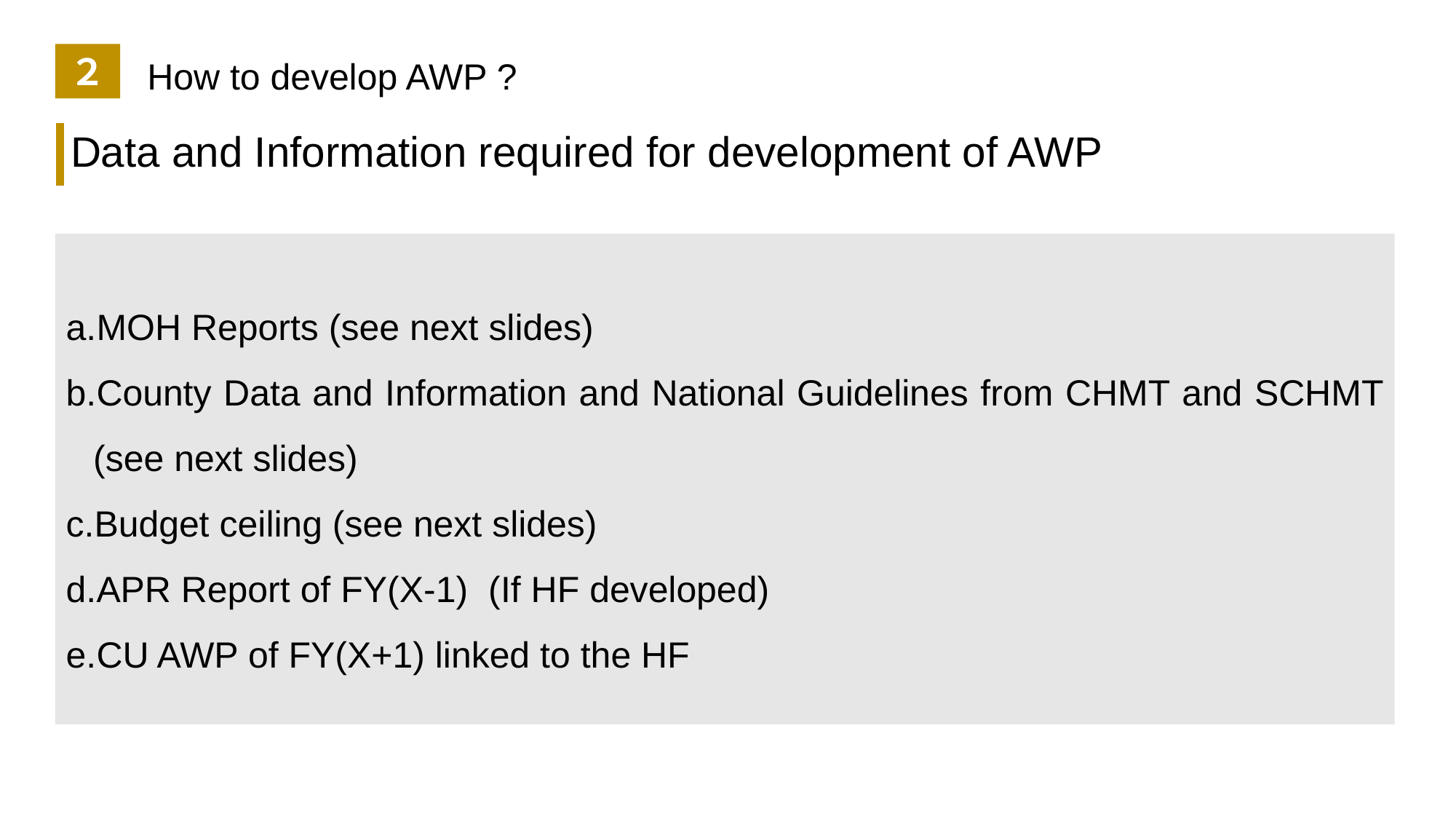

２
How to develop AWP ?
| Data and Information required for development of AWP |
| --- |
MOH Reports (see next slides)
County Data and Information and National Guidelines from CHMT and SCHMT (see next slides)
Budget ceiling (see next slides)
APR Report of FY(X-1)  (If HF developed)
CU AWP of FY(X+1) linked to the HF